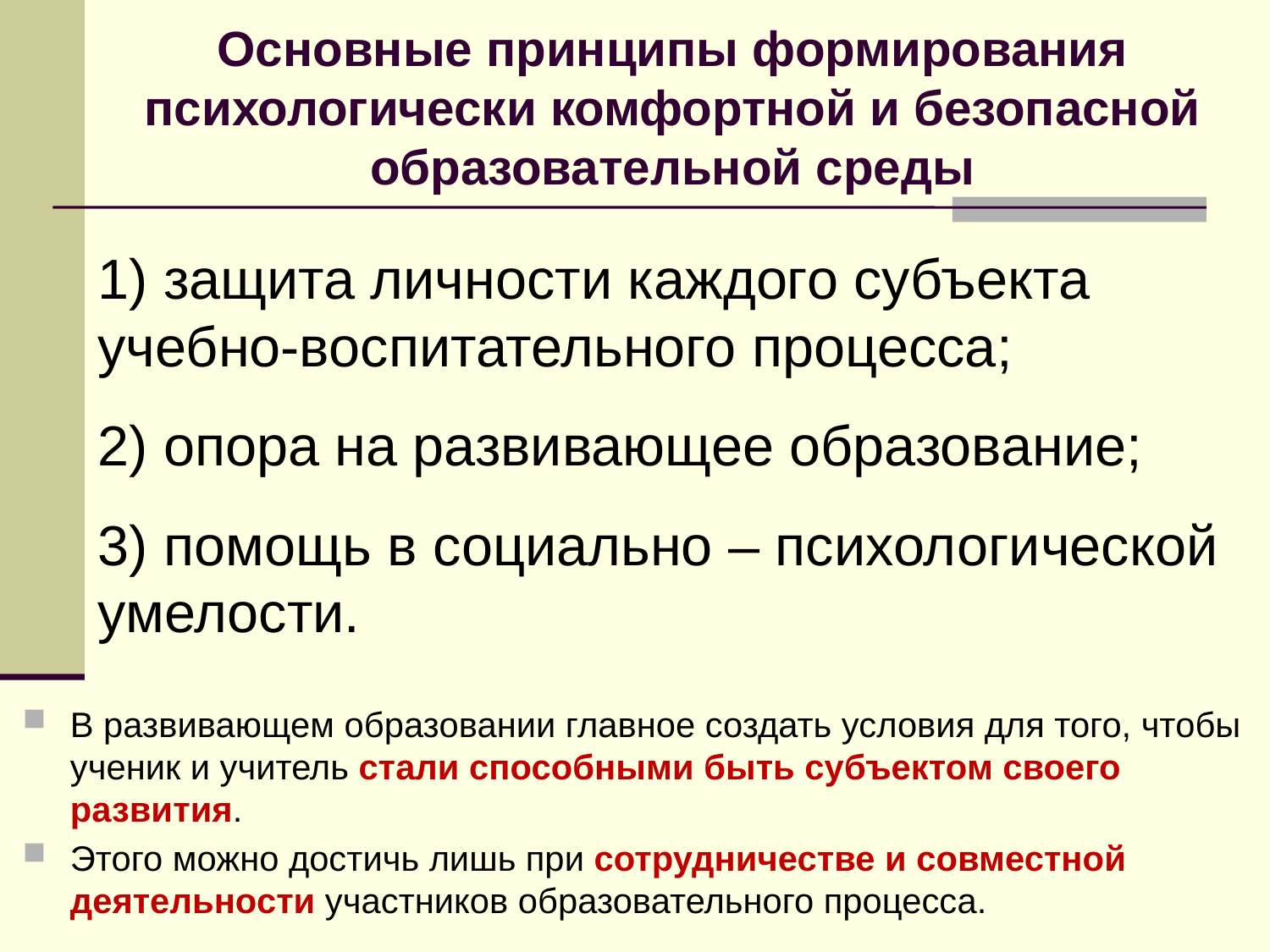

# Основные принципы формирования психологически комфортной и безопасной образовательной среды
1) защита личности каждого субъекта учебно-воспитательного процесса;
2) опора на развивающее образование;
3) помощь в социально – психологической умелости.
В развивающем образовании главное создать условия для того, чтобы ученик и учитель стали способными быть субъектом своего развития.
Этого можно достичь лишь при сотрудничестве и совместной деятельности участников образовательного процесса.